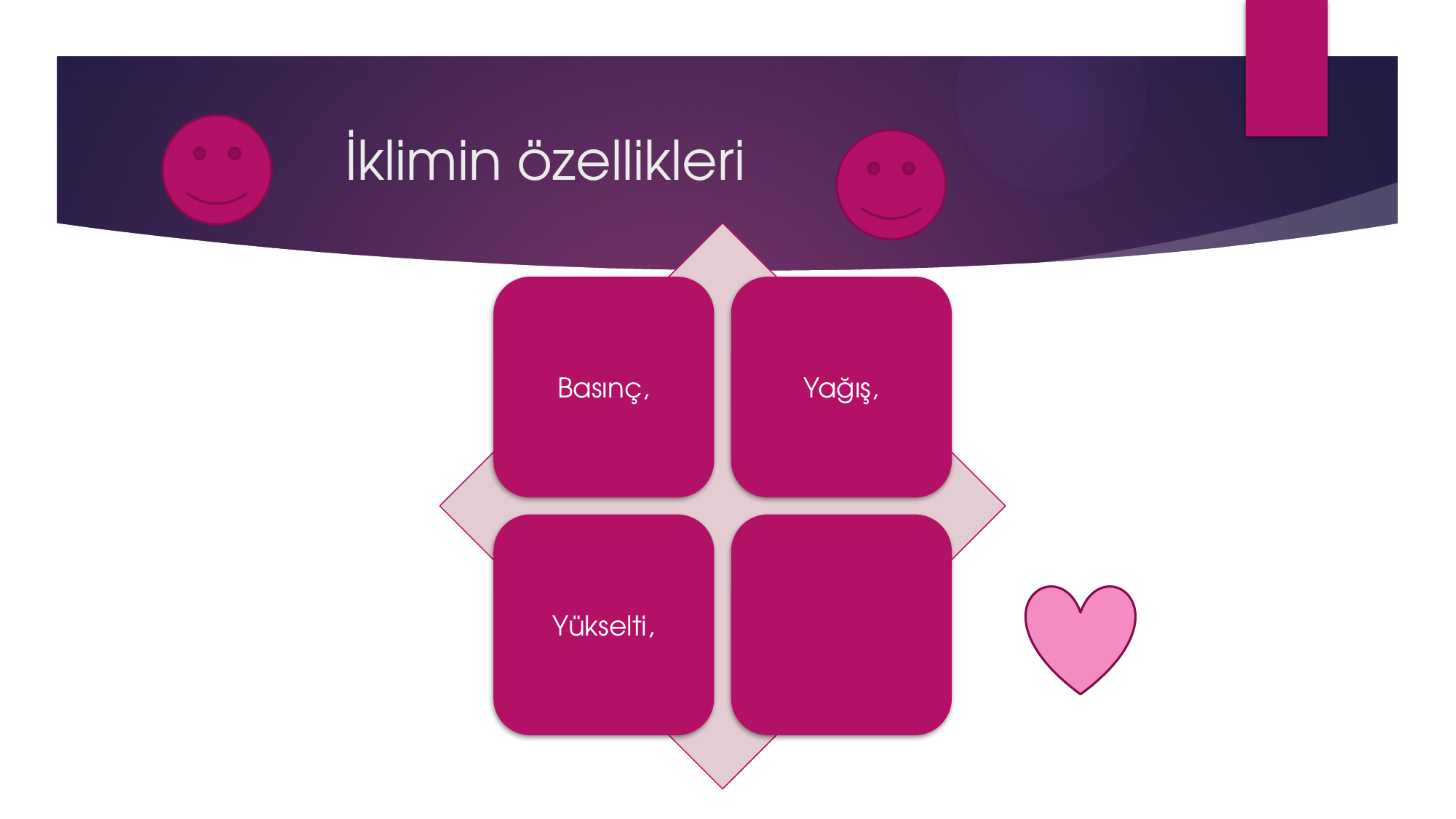

# İklimin özellikleri

Basınç,
Yağış,
Yükselti,

İklimler şunlardır:
Rüzgar,
Nem,
sıcaklık